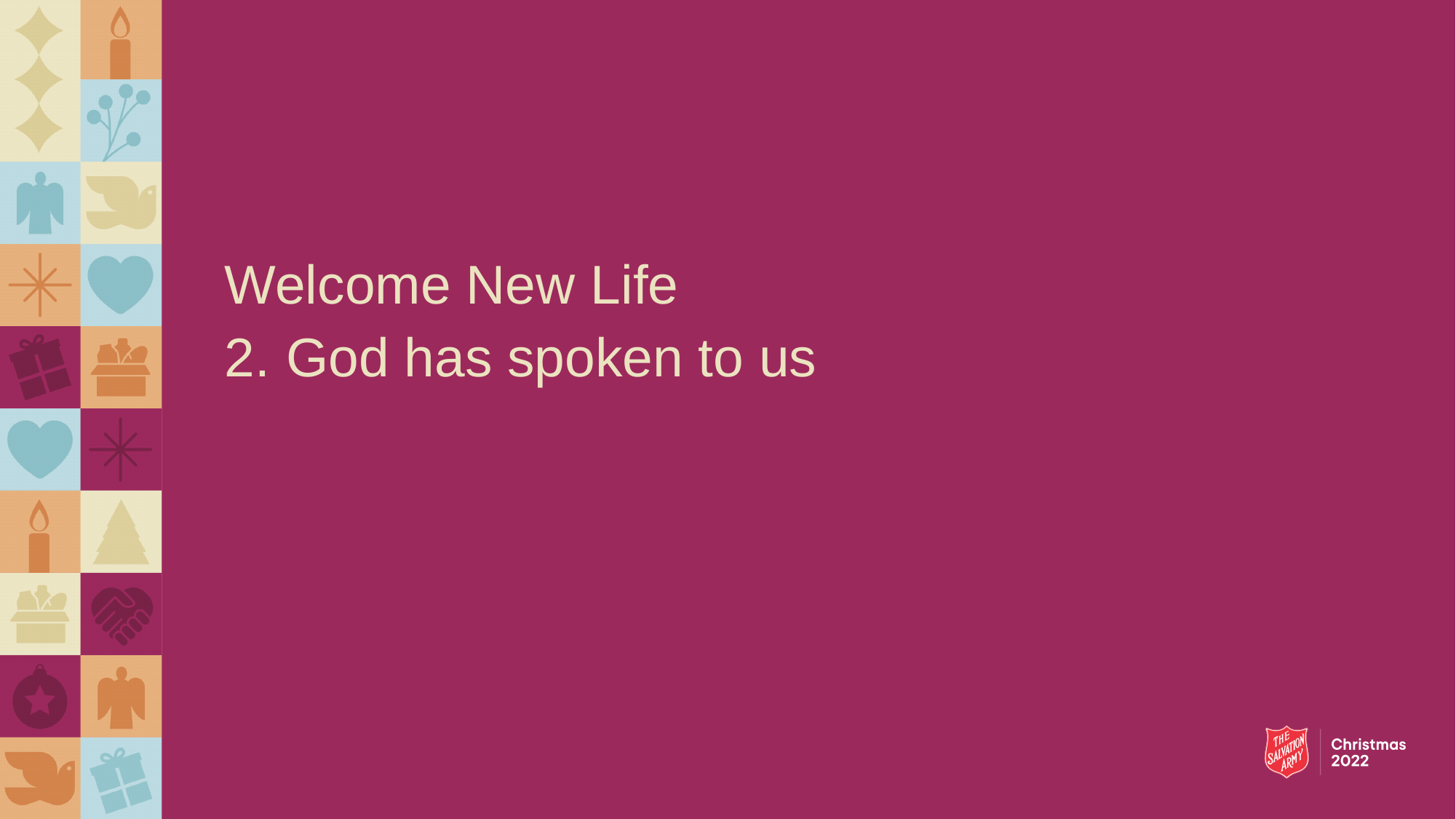

Welcome New Life
God has spoken to us